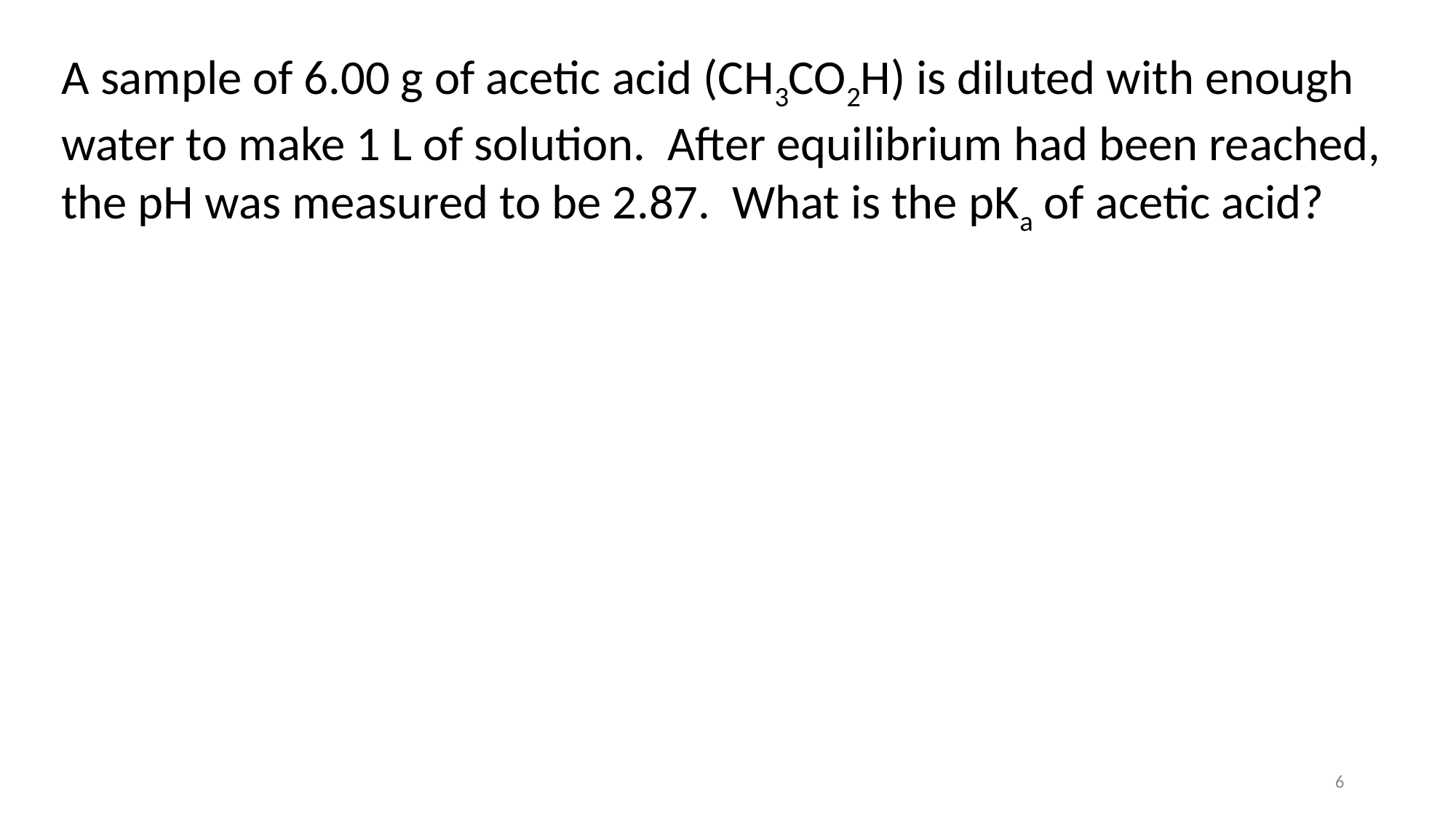

A sample of 6.00 g of acetic acid (CH3CO2H) is diluted with enough water to make 1 L of solution.  After equilibrium had been reached, the pH was measured to be 2.87.  What is the pKa of acetic acid?
6